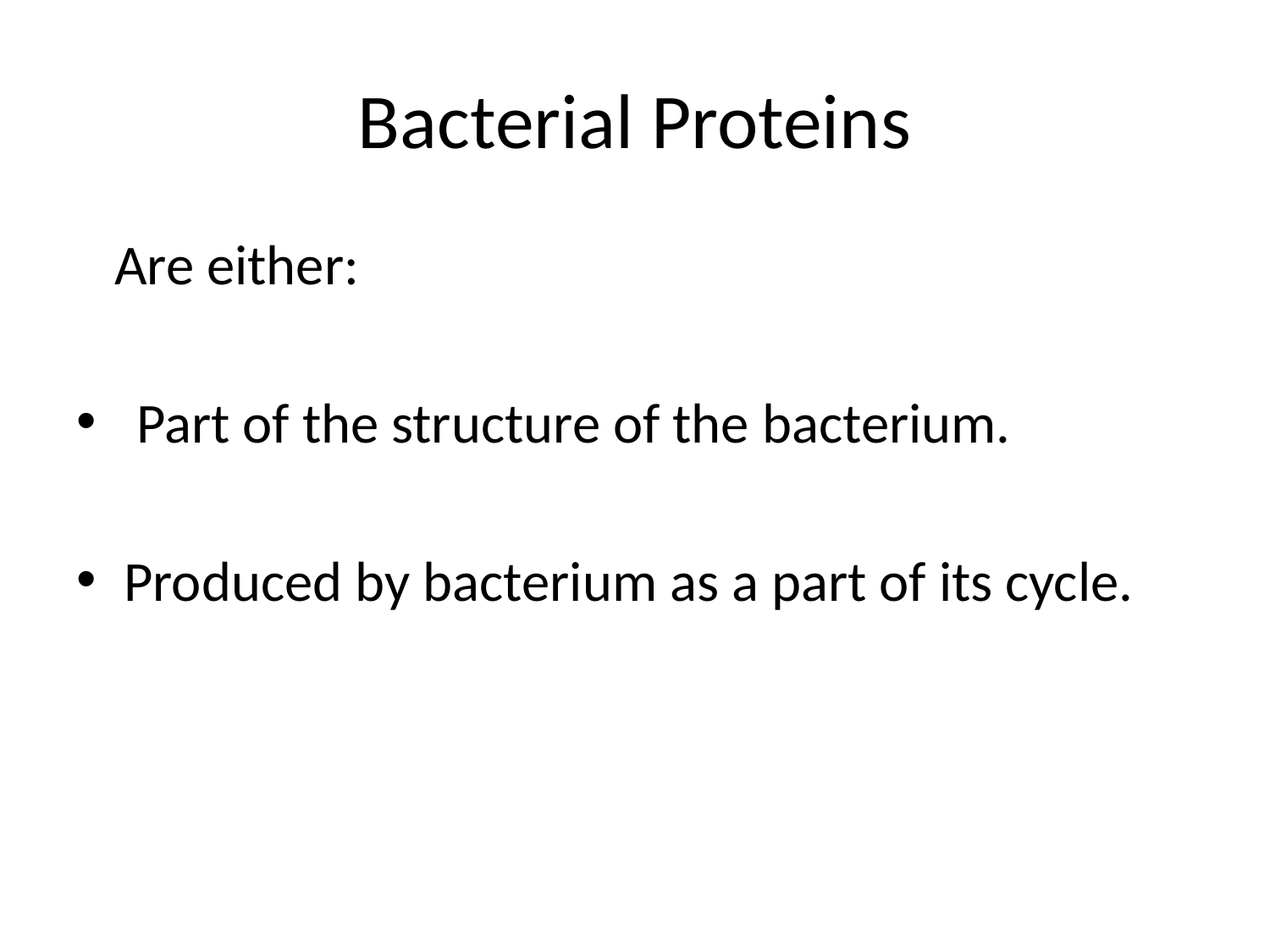

# Bacterial Proteins
   Are either:

 Part of the structure of the bacterium.

Produced by bacterium as a part of its cycle.